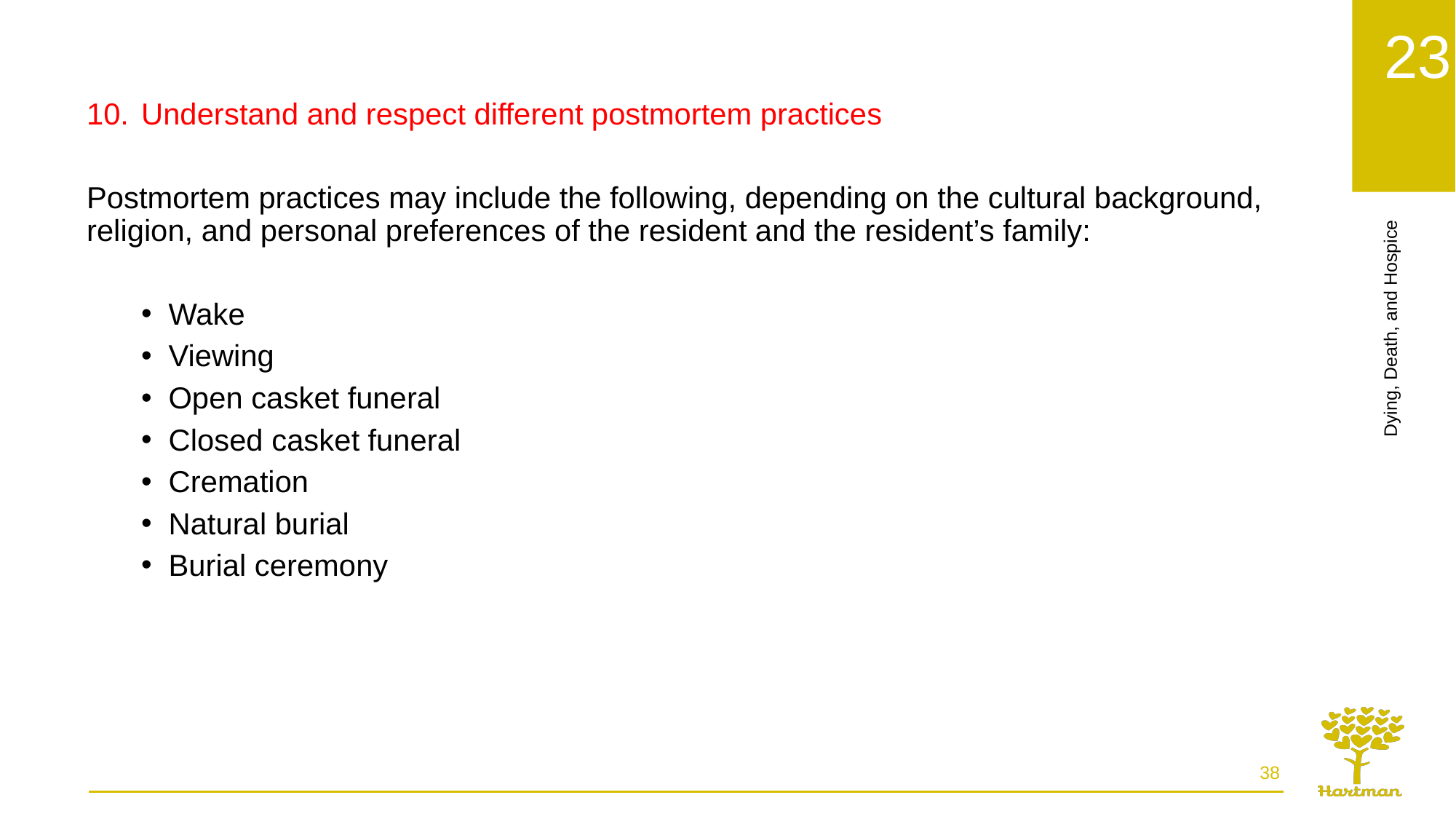

Understand and respect different postmortem practices

Postmortem practices may include the following, depending on the cultural background, religion, and personal preferences of the resident and the resident’s family:

Wake
Viewing
Open casket funeral
Closed casket funeral
Cremation
Natural burial
Burial ceremony

38